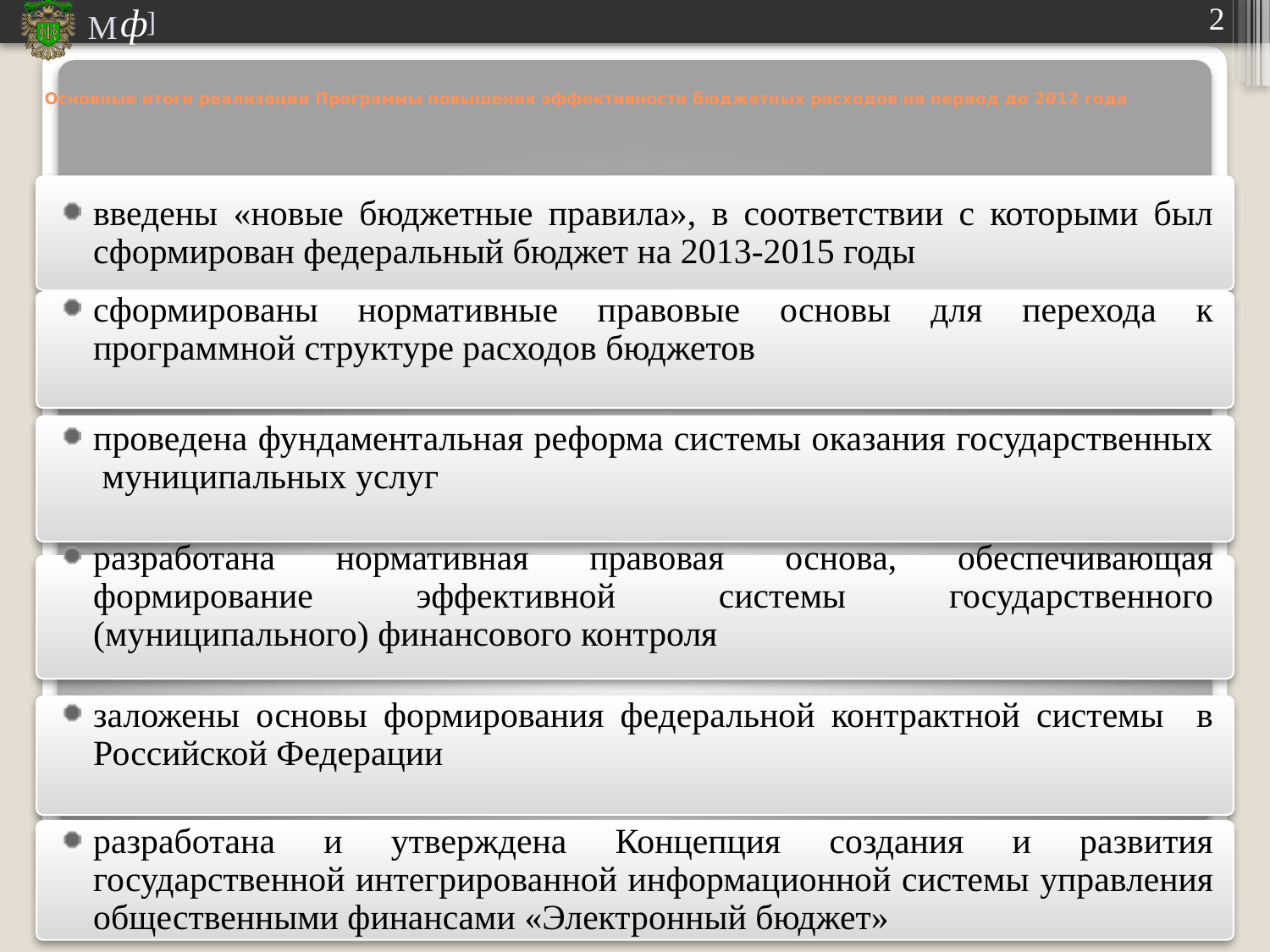

# Основные итоги реализации Программы повышения эффективности бюджетных расходов на период до 2012 года
введены «новые бюджетные правила», в соответствии с которыми был сформирован федеральный бюджет на 2013-2015 годы
сформированы нормативные правовые основы для перехода к программной структуре расходов бюджетов

проведена фундаментальная реформа системы оказания государственных  муниципальных услуг

разработана нормативная правовая основа, обеспечивающая формирование эффективной системы государственного (муниципального) финансового контроля

заложены основы формирования федеральной контрактной системы  в Российской Федерации

разработана и утверждена Концепция создания и развития государственной интегрированной информационной системы управления общественными финансами «Электронный бюджет»